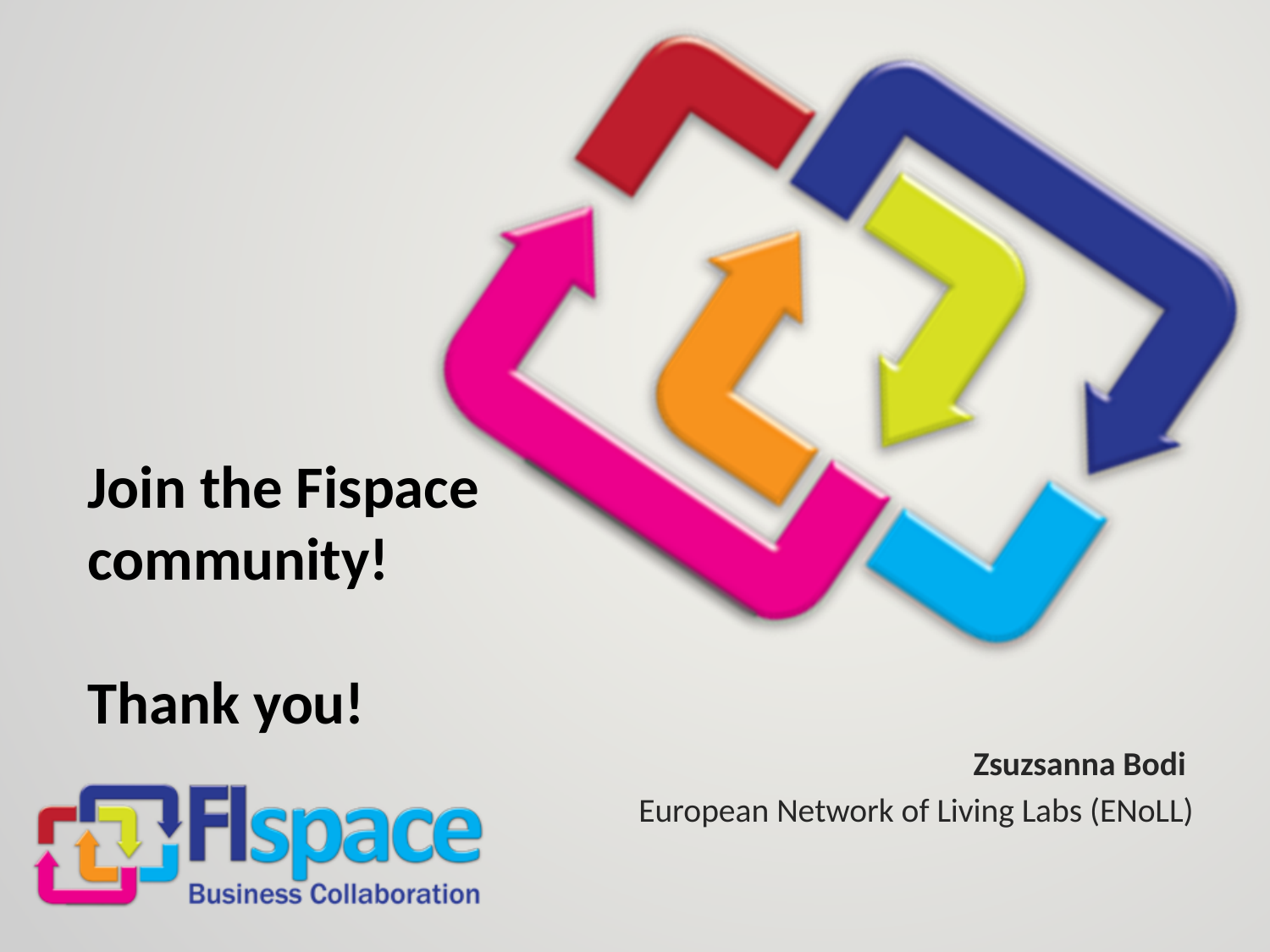

# Join the Fispace community! Thank you!
Zsuzsanna Bodi
European Network of Living Labs (ENoLL)